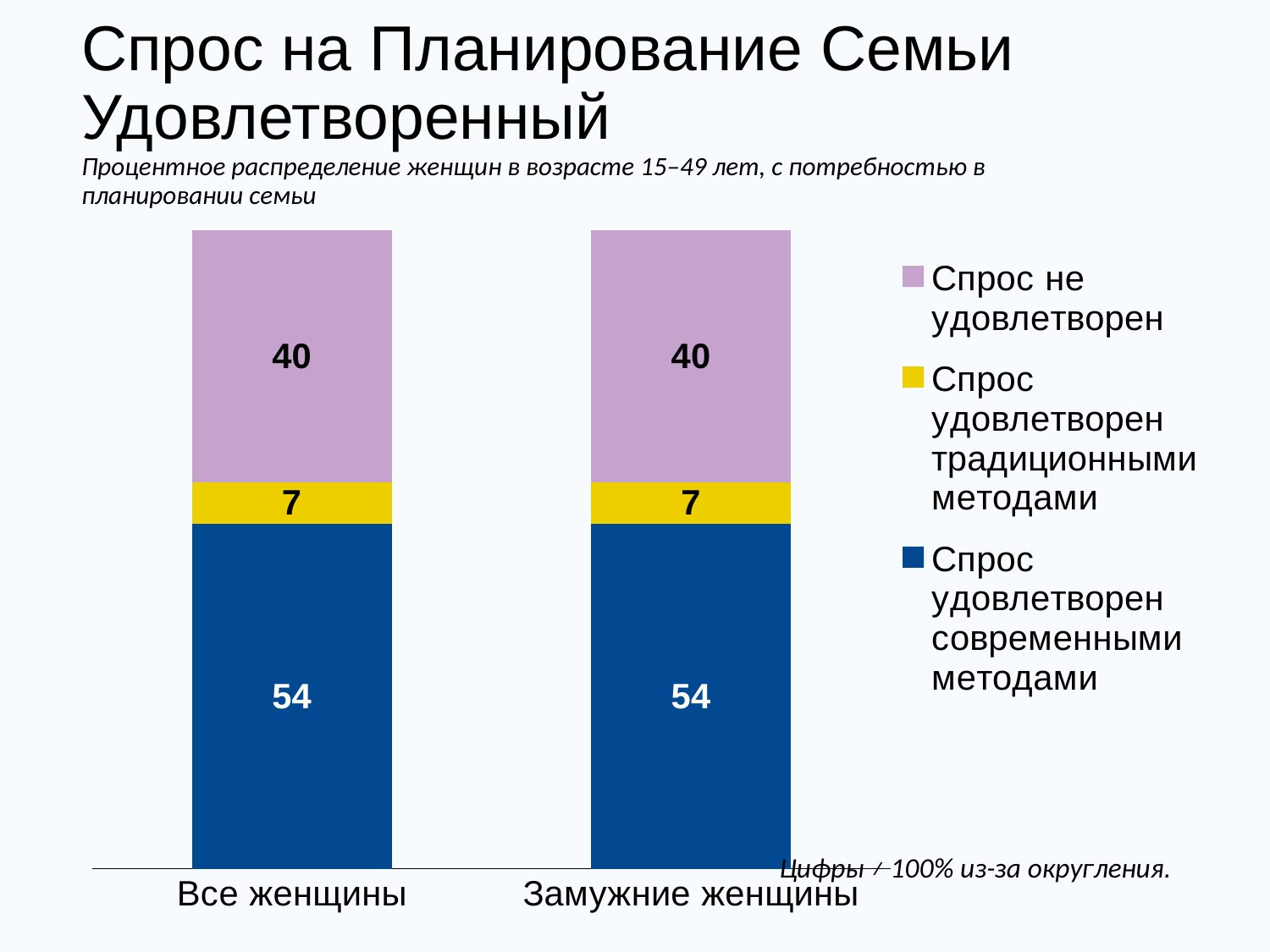

# Спрос на Планирование Семьи Удовлетворенный
Процентное распределение женщин в возрасте 15–49 лет, с потребностью в планировании семьи

### Chart

| Category | Спрос удовлетворен современными методами | Спрос удовлетворен традиционными методами | Спрос не удовлетворен |
|---|---|---|---|
| Все женщины | 54.0 | 6.5 | 39.5 |
| Замужние женщины | 54.0 | 6.5 | 39.5 |